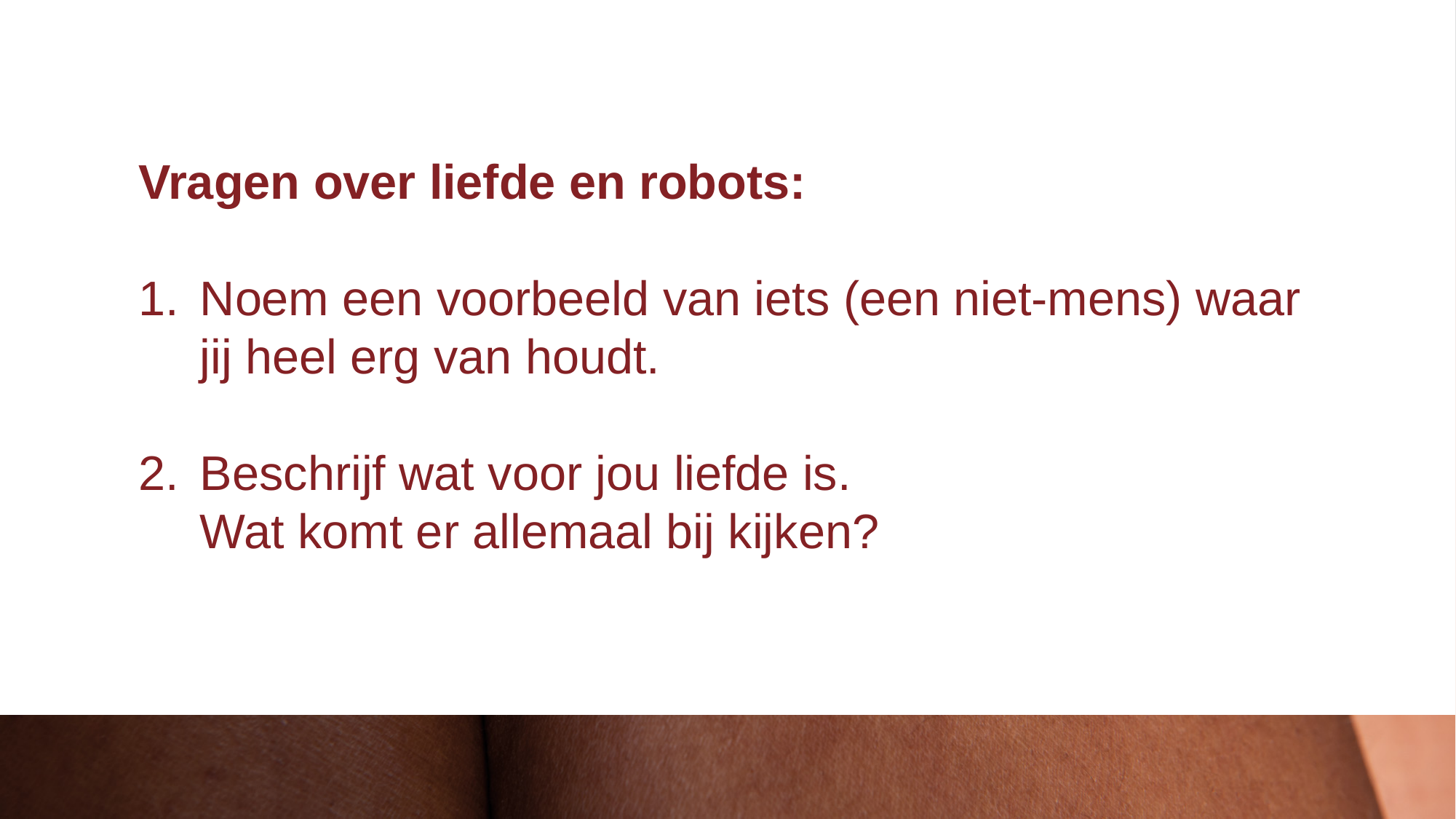

Vragen over liefde en robots:

Noem een voorbeeld van iets (een niet-mens) waar jij heel erg van houdt.

Beschrijf wat voor jou liefde is.
Wat komt er allemaal bij kijken?